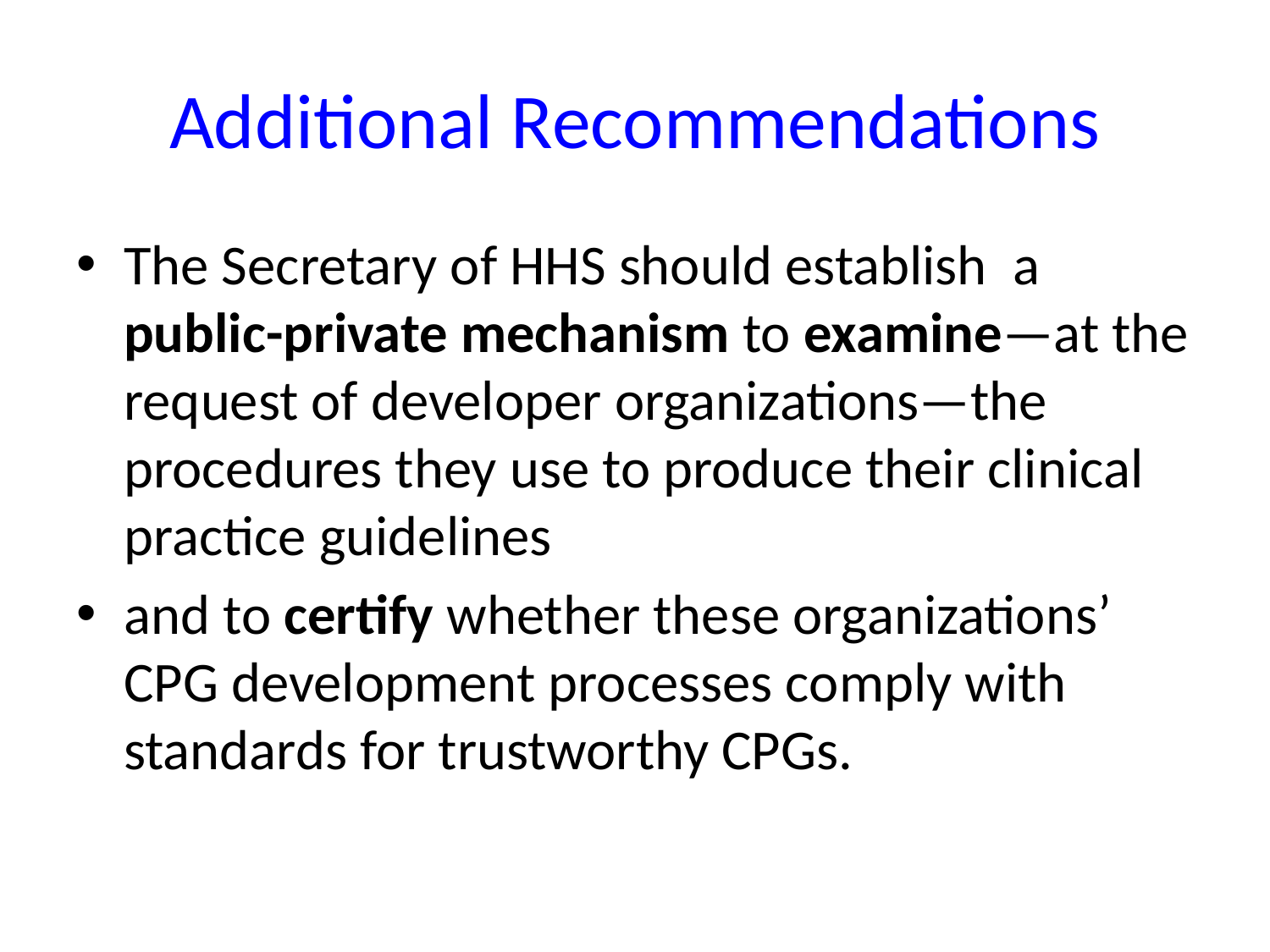

# Additional Recommendations
The Secretary of HHS should establish  a public-private mechanism to examine—at the request of developer organizations—the procedures they use to produce their clinical practice guidelines
and to certify whether these organizations’ CPG development processes comply with standards for trustworthy CPGs.